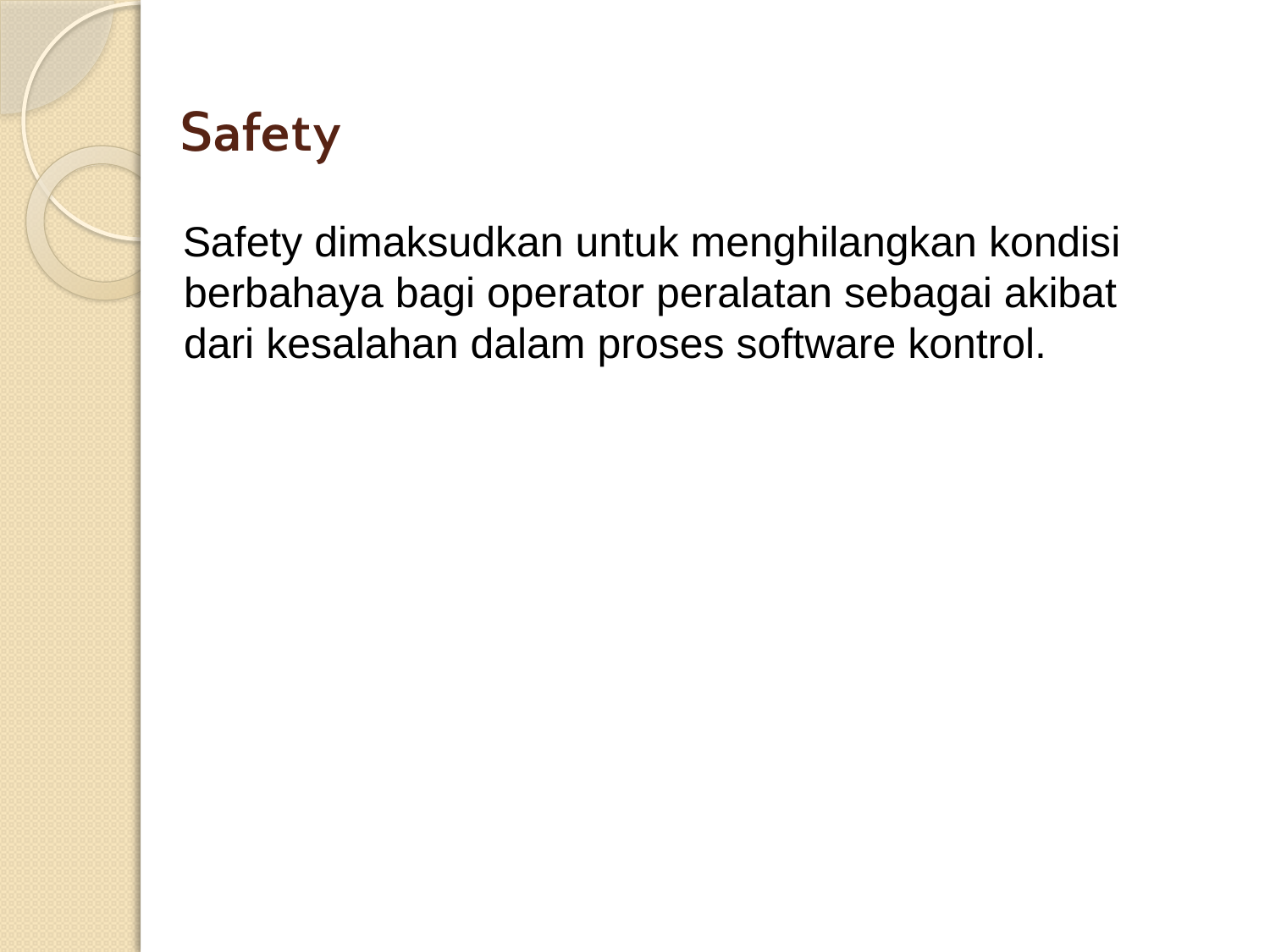

# Safety
Safety dimaksudkan untuk menghilangkan kondisi berbahaya bagi operator peralatan sebagai akibat dari kesalahan dalam proses software kontrol.